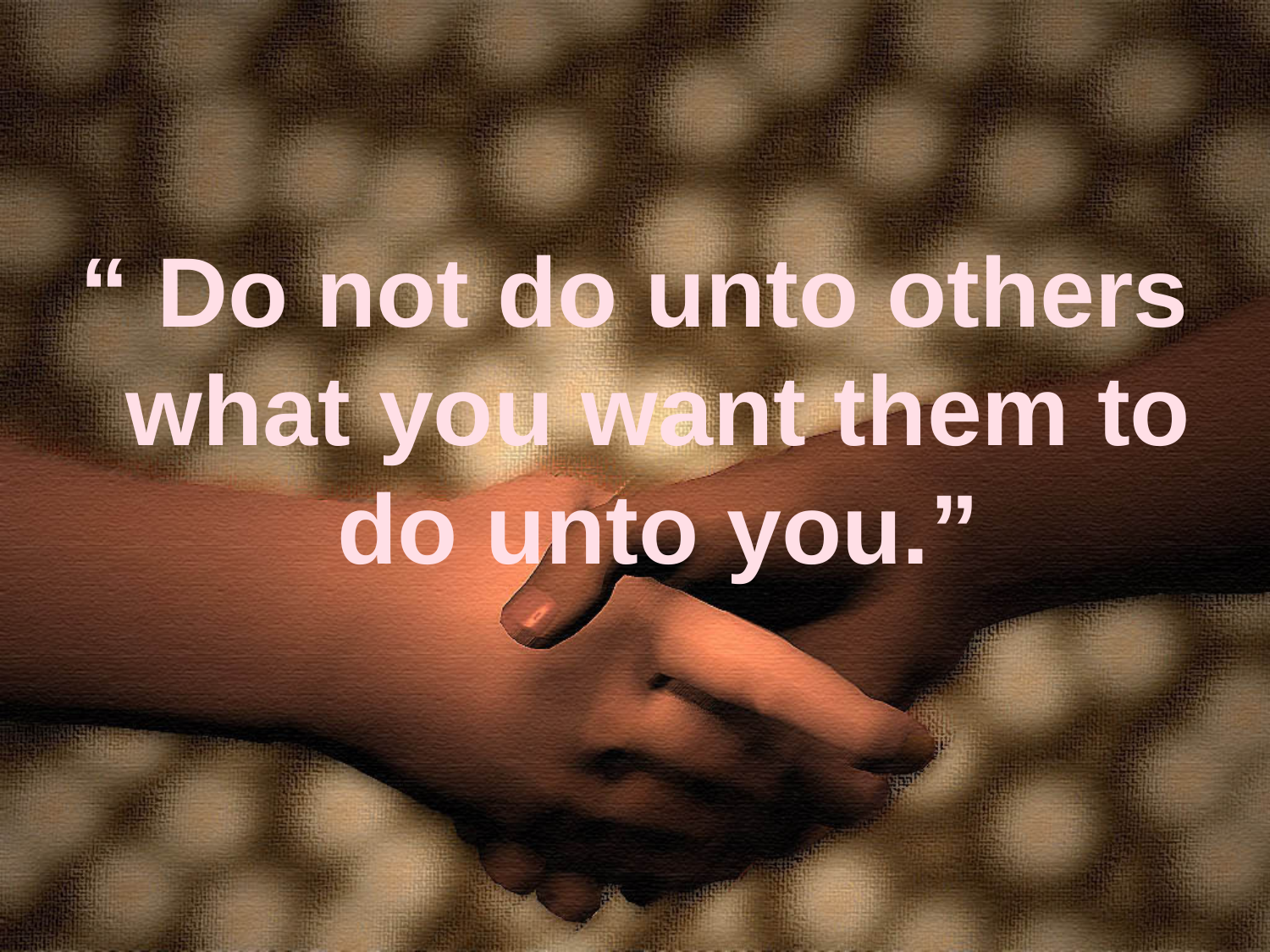

#
“ Do not do unto others what you want them to do unto you.”